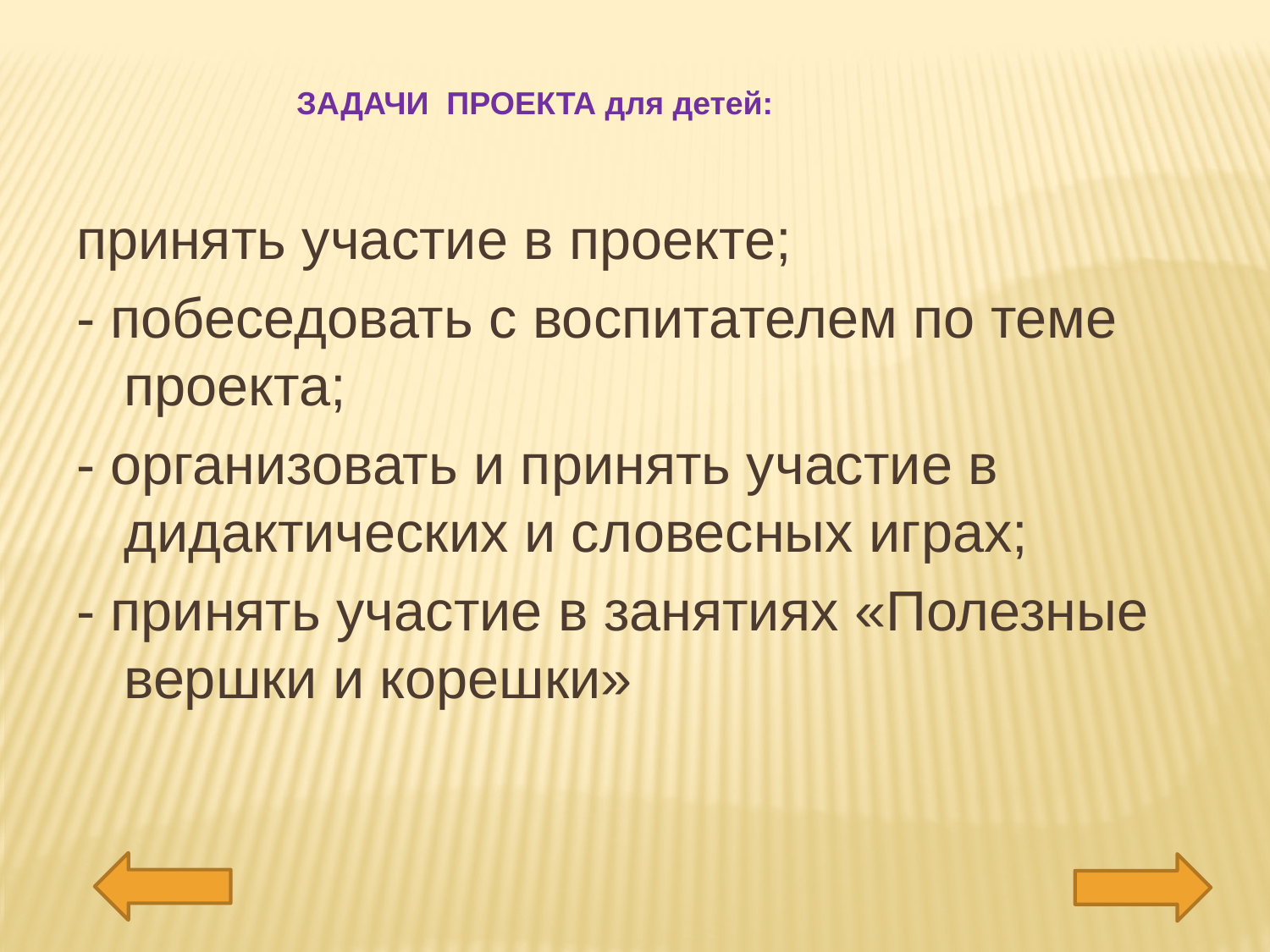

ЗАДАЧИ  ПРОЕКТА для детей:
принять участие в проекте;
- побеседовать с воспитателем по теме проекта;
- организовать и принять участие в дидактических и словесных играх;
- принять участие в занятиях «Полезные вершки и корешки»